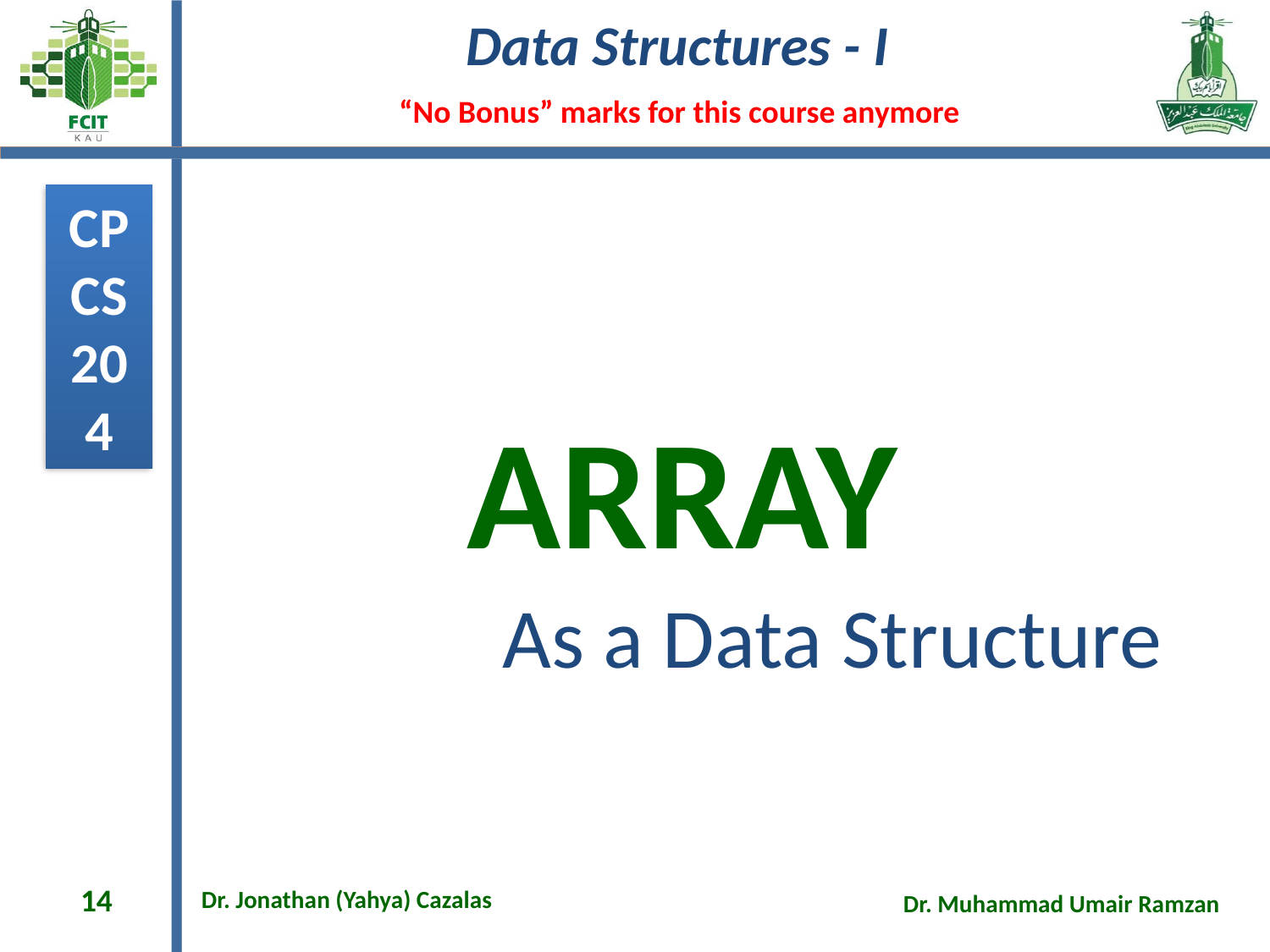

# ARRAY
As a Data Structure
14